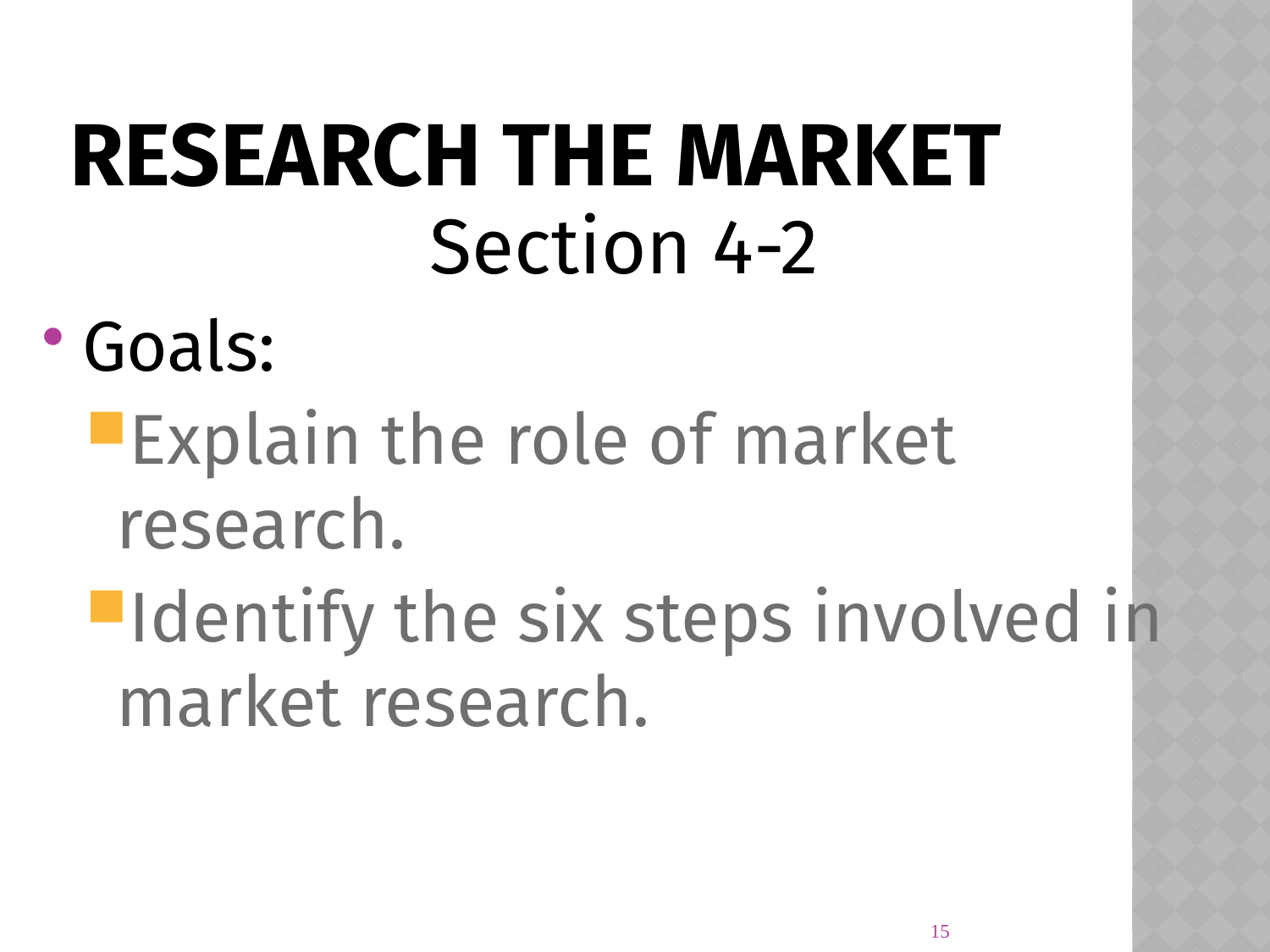

# Research the Market
Section 4-2
Goals:
Explain the role of market research.
Identify the six steps involved in market research.
15